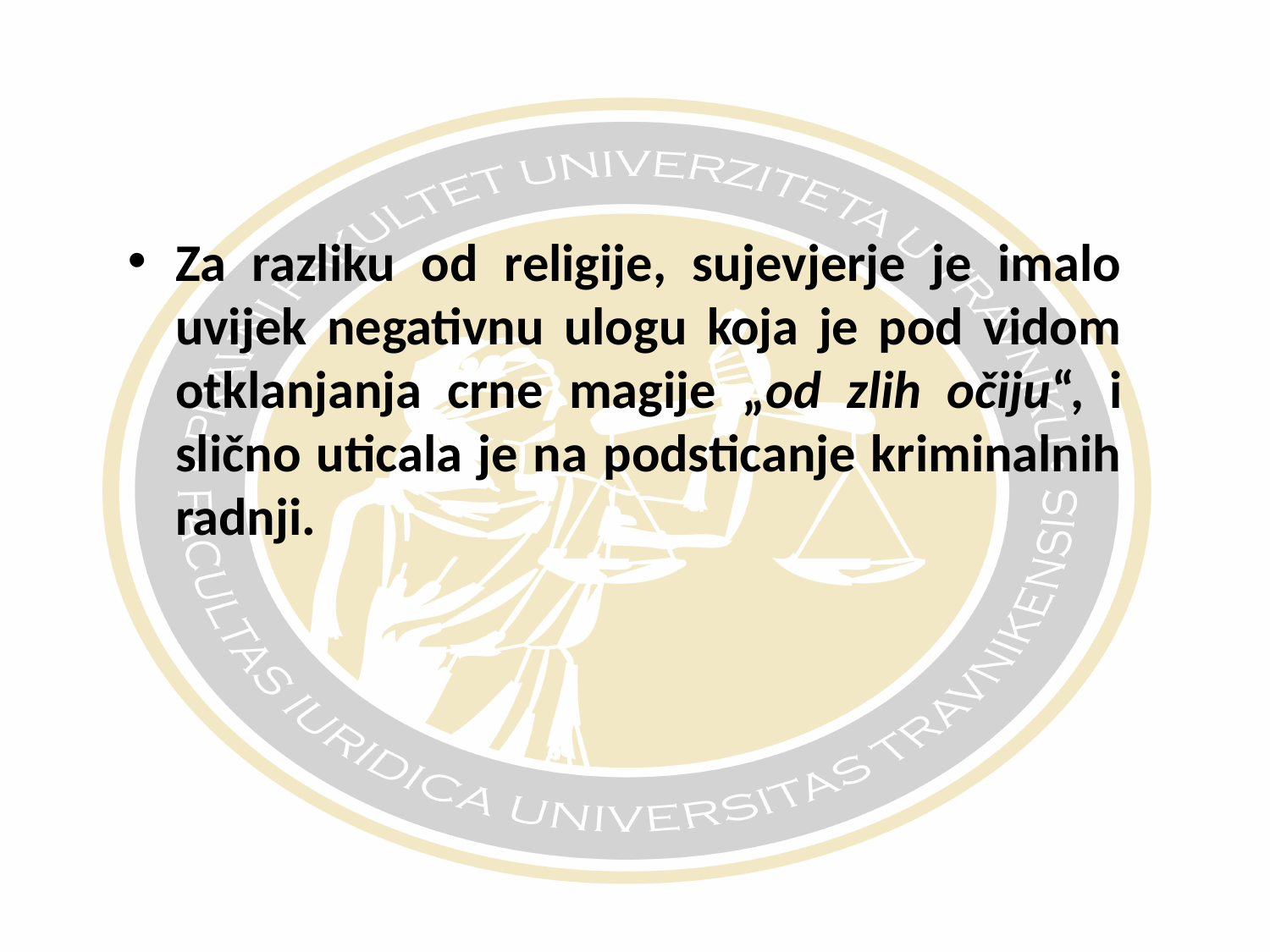

#
Za razliku od religije, sujevjerje je imalo uvijek negativnu ulogu koja je pod vidom otklanjanja crne magije „od zlih očiju“, i slično uticala je na podsticanje kriminalnih radnji.